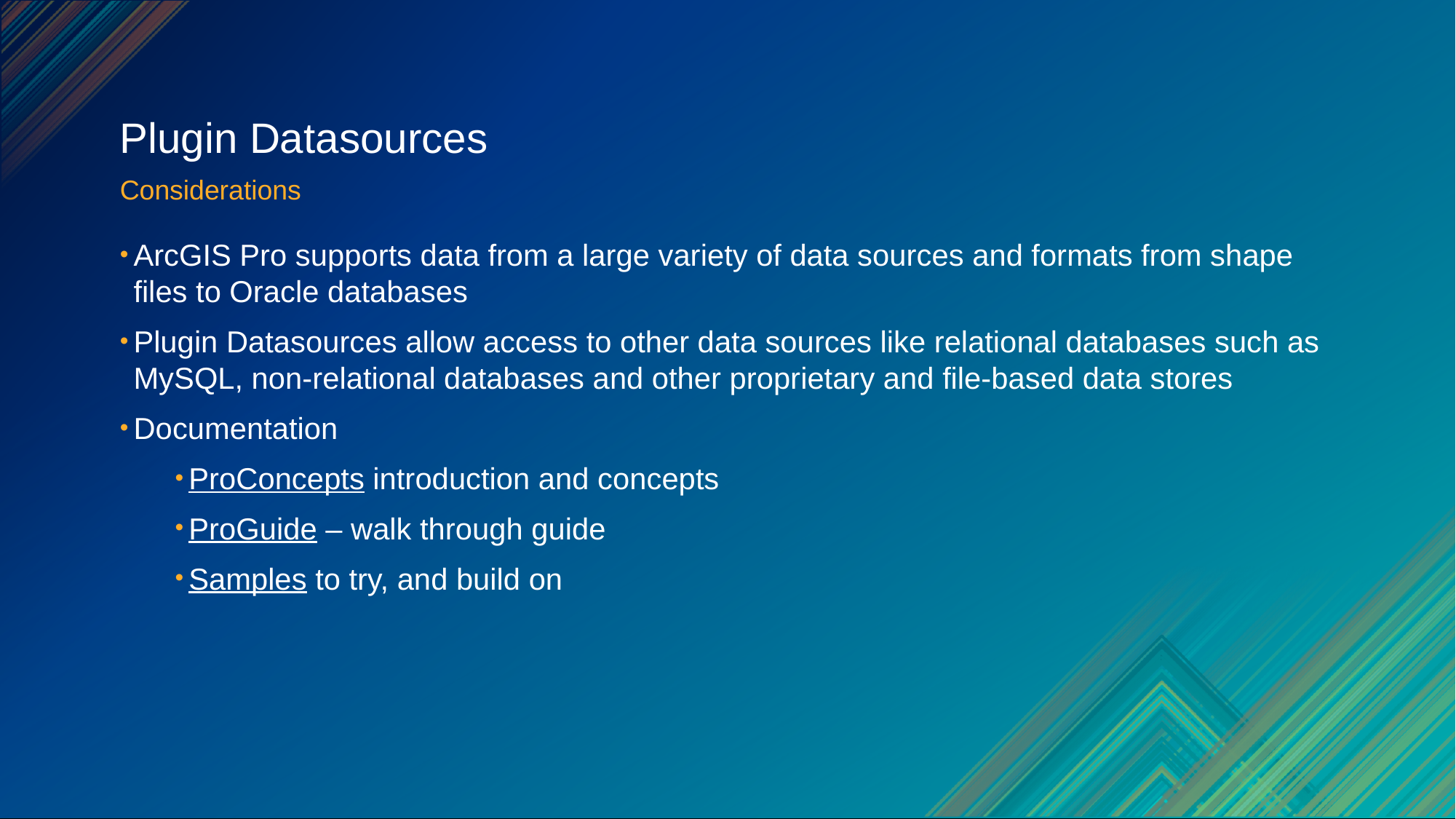

# Plugin Datasources
Considerations
ArcGIS Pro supports data from a large variety of data sources and formats from shape files to Oracle databases
Plugin Datasources allow access to other data sources like relational databases such as MySQL, non-relational databases and other proprietary and file-based data stores
Documentation
ProConcepts introduction and concepts
ProGuide – walk through guide
Samples to try, and build on